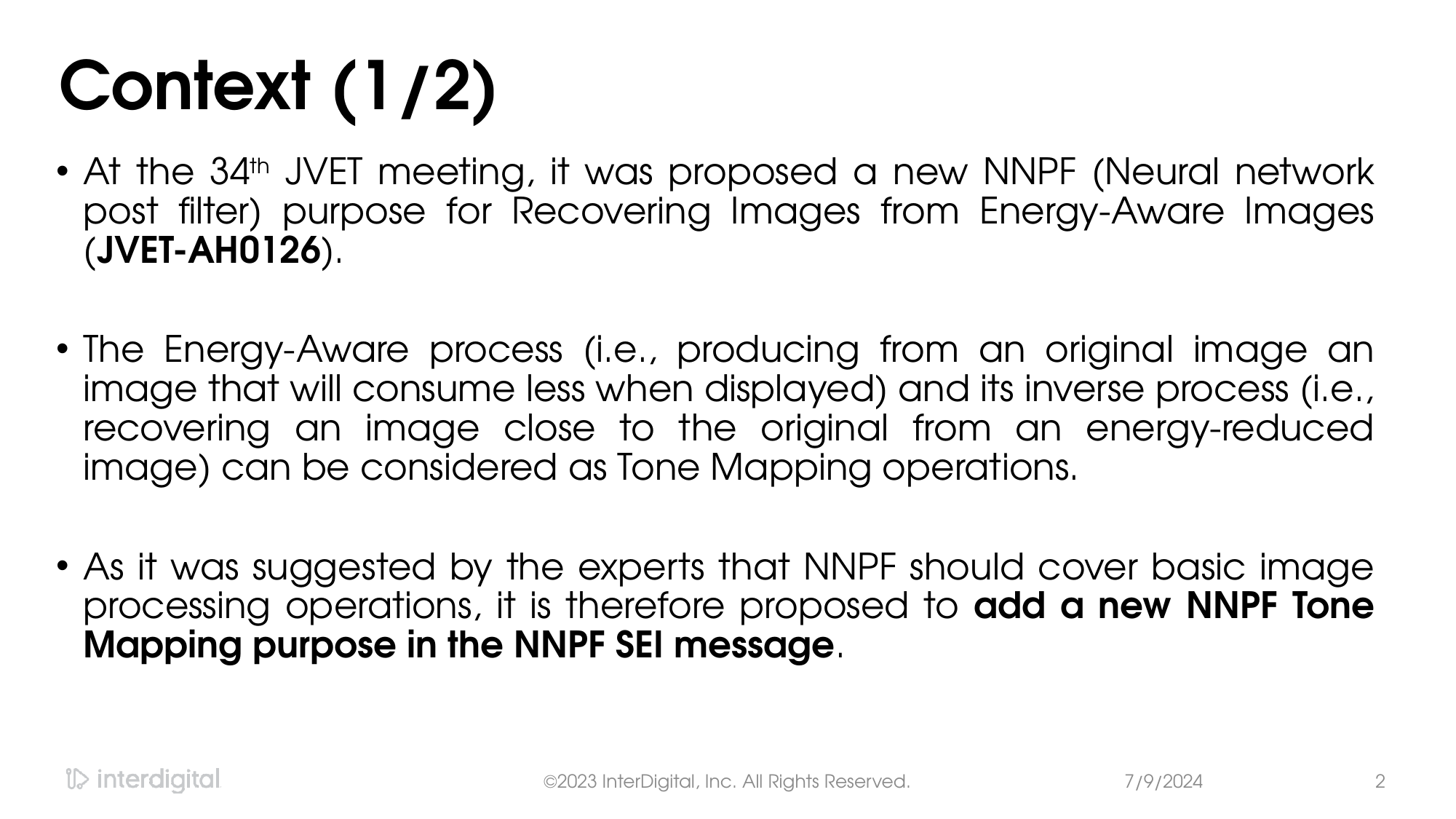

# Context (1/2)
At the 34th JVET meeting, it was proposed a new NNPF (Neural network post filter) purpose for Recovering Images from Energy-Aware Images (JVET-AH0126).

The Energy-Aware process (i.e., producing from an original image an image that will consume less when displayed) and its inverse process (i.e., recovering an image close to the original from an energy-reduced image) can be considered as Tone Mapping operations.

As it was suggested by the experts that NNPF should cover basic image processing operations, it is therefore proposed to add a new NNPF Tone Mapping purpose in the NNPF SEI message.

©2023 InterDigital, Inc. All Rights Reserved.
7/9/2024
2